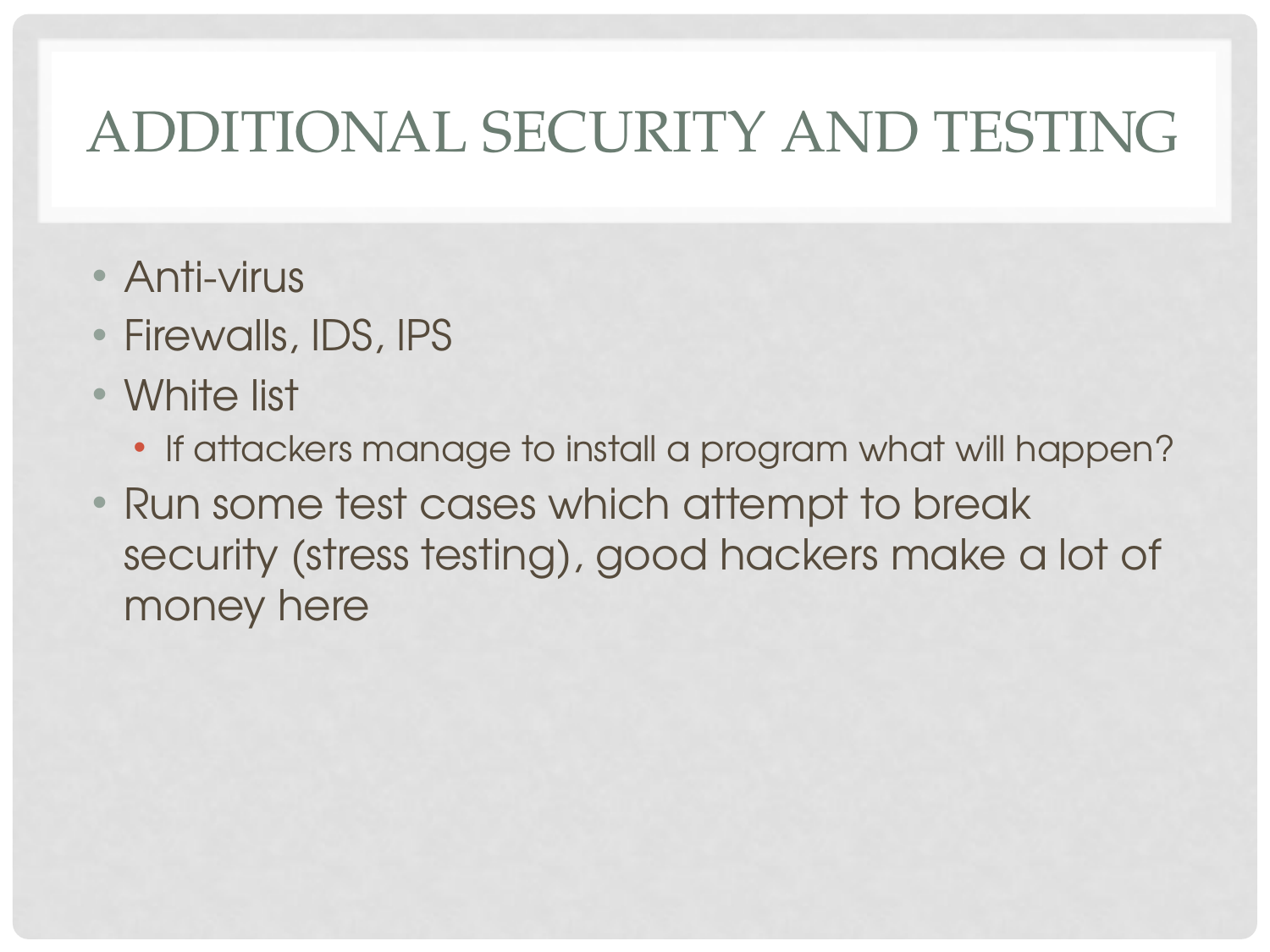

# Additional Security and Testing
Anti-virus
Firewalls, IDS, IPS
White list
If attackers manage to install a program what will happen?
Run some test cases which attempt to break security (stress testing), good hackers make a lot of money here